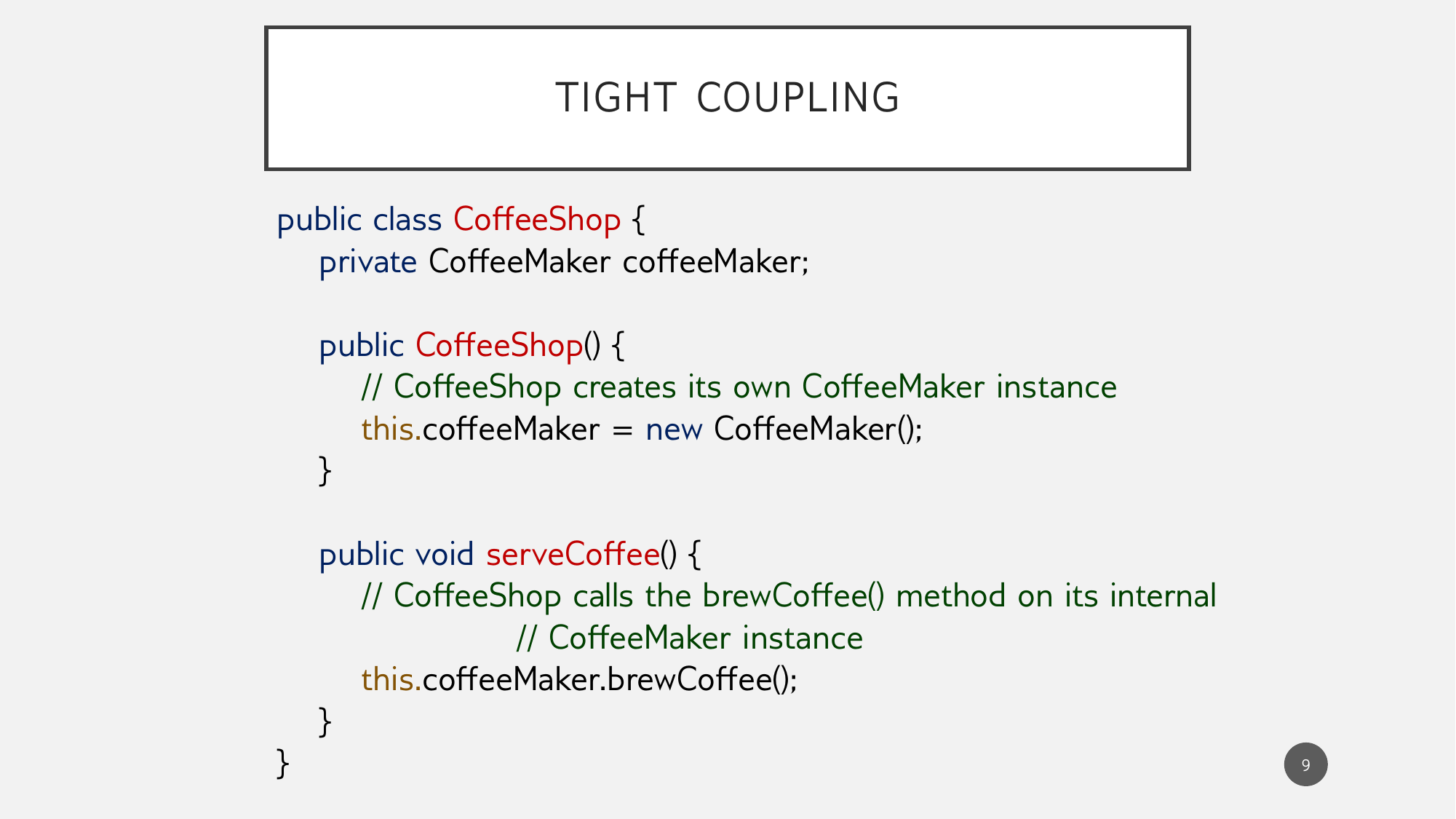

# Tight coupling
public class CoffeeShop {
    private CoffeeMaker coffeeMaker;

    public CoffeeShop() {
        // CoffeeShop creates its own CoffeeMaker instance
        this.coffeeMaker = new CoffeeMaker();
    }

    public void serveCoffee() {
        // CoffeeShop calls the brewCoffee() method on its internal 		  // CoffeeMaker instance
        this.coffeeMaker.brewCoffee();
    }
}
9